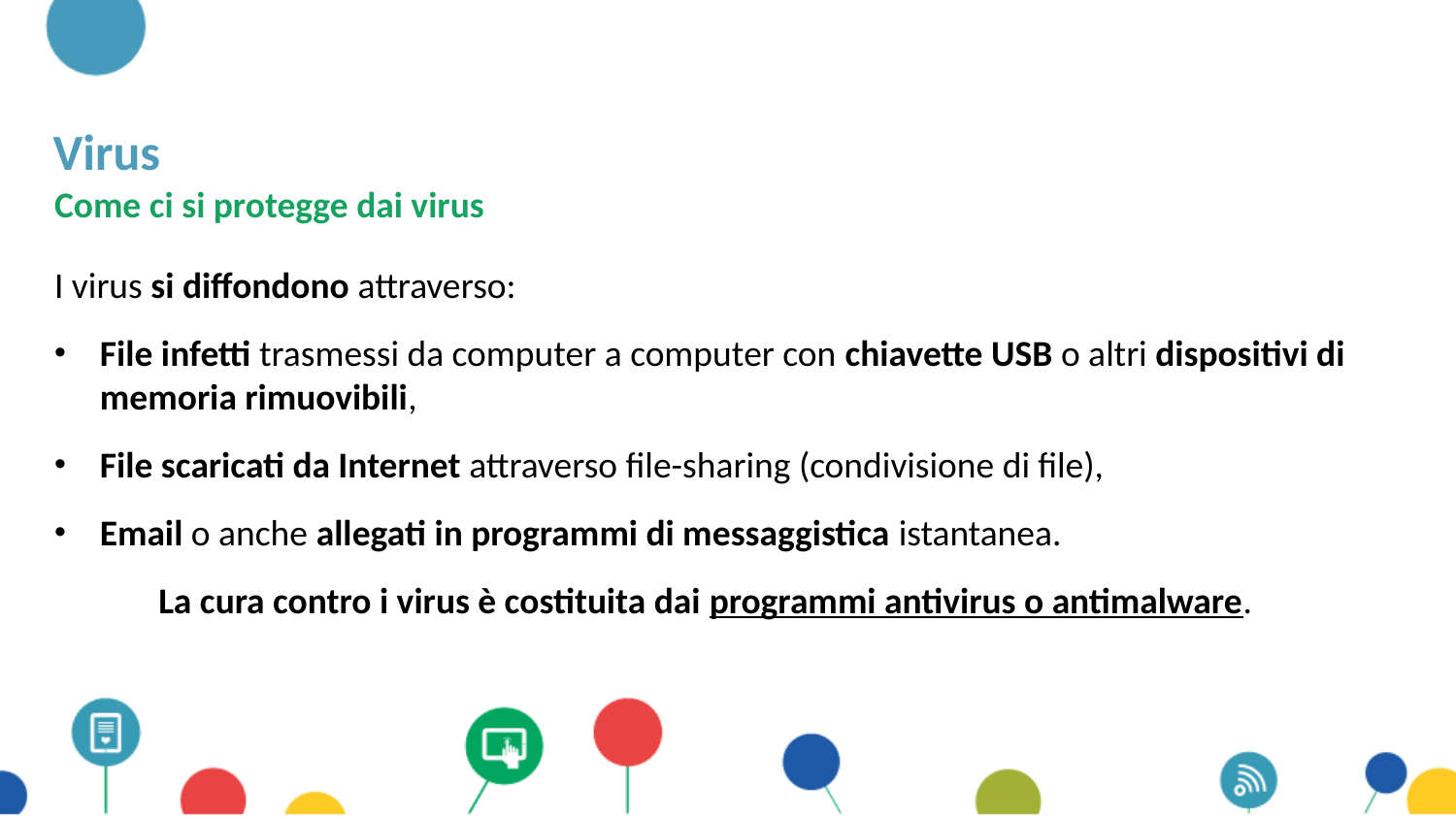

# Virus
Come ci si protegge dai virus
I virus si diffondono attraverso:
File infetti trasmessi da computer a computer con chiavette USB o altri dispositivi di memoria rimuovibili,
File scaricati da Internet attraverso file-sharing (condivisione di file),
Email o anche allegati in programmi di messaggistica istantanea.
La cura contro i virus è costituita dai programmi antivirus o antimalware.